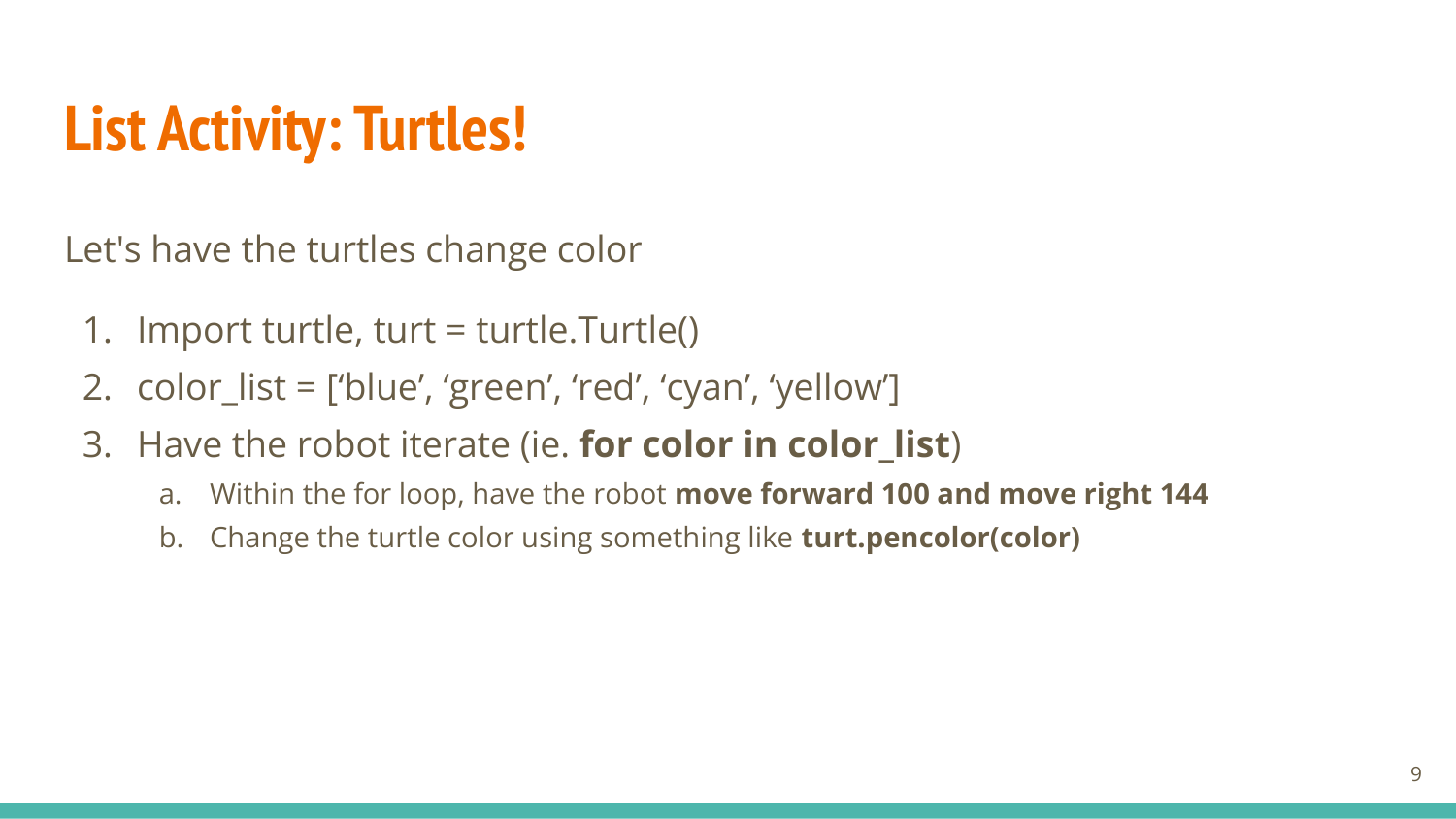

# List Activity: Turtles!
Let's have the turtles change color
Import turtle, turt = turtle.Turtle()
color_list = [‘blue’, ‘green’, ‘red’, ‘cyan’, ‘yellow’]
Have the robot iterate (ie. for color in color_list)
Within the for loop, have the robot move forward 100 and move right 144
Change the turtle color using something like turt.pencolor(color)
9